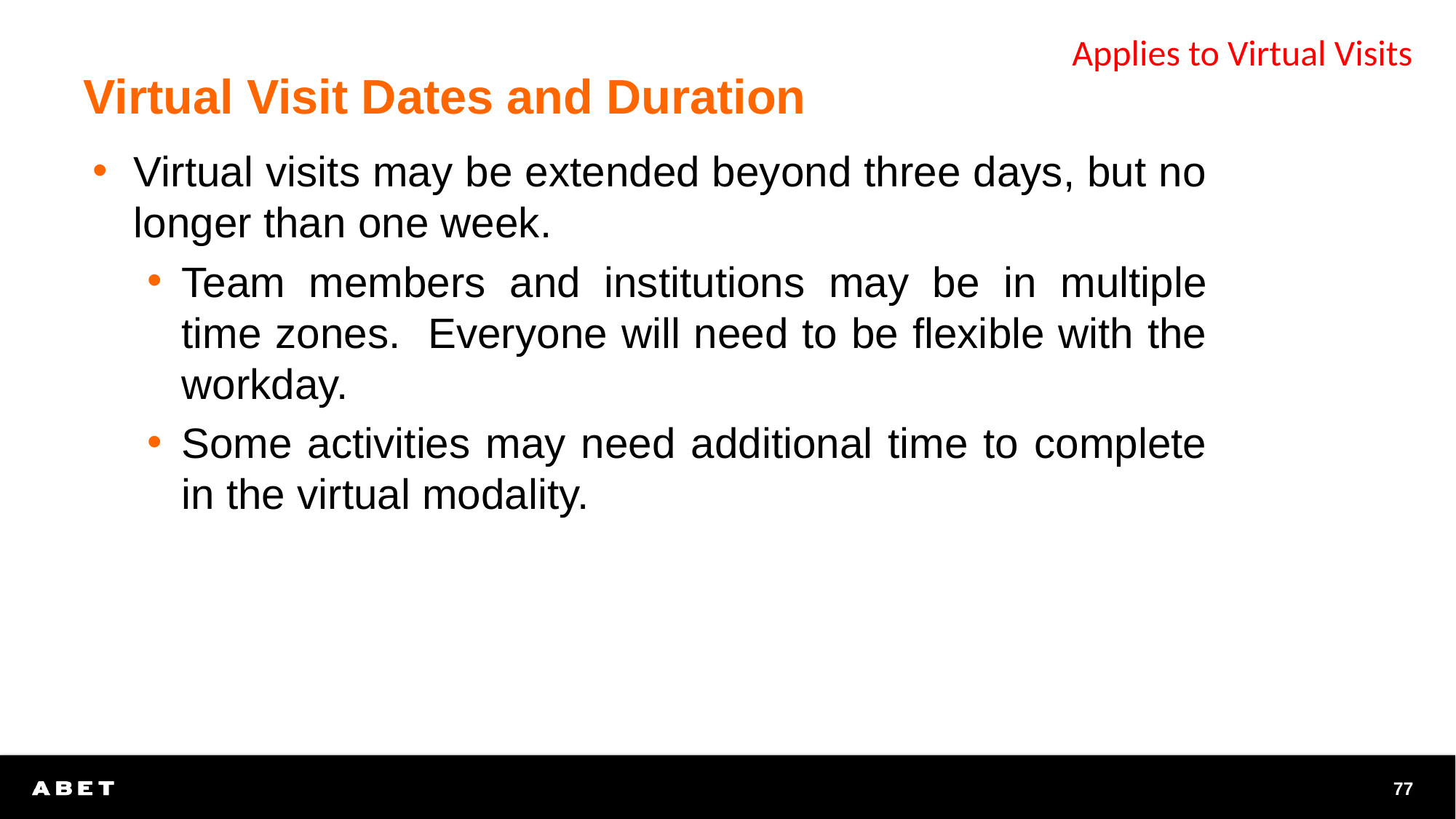

Applies to Virtual Visits
# Virtual Visit Dates and Duration
Virtual visits may be extended beyond three days, but no longer than one week.
Team members and institutions may be in multiple time zones.  Everyone will need to be flexible with the workday.
Some activities may need additional time to complete in the virtual modality.